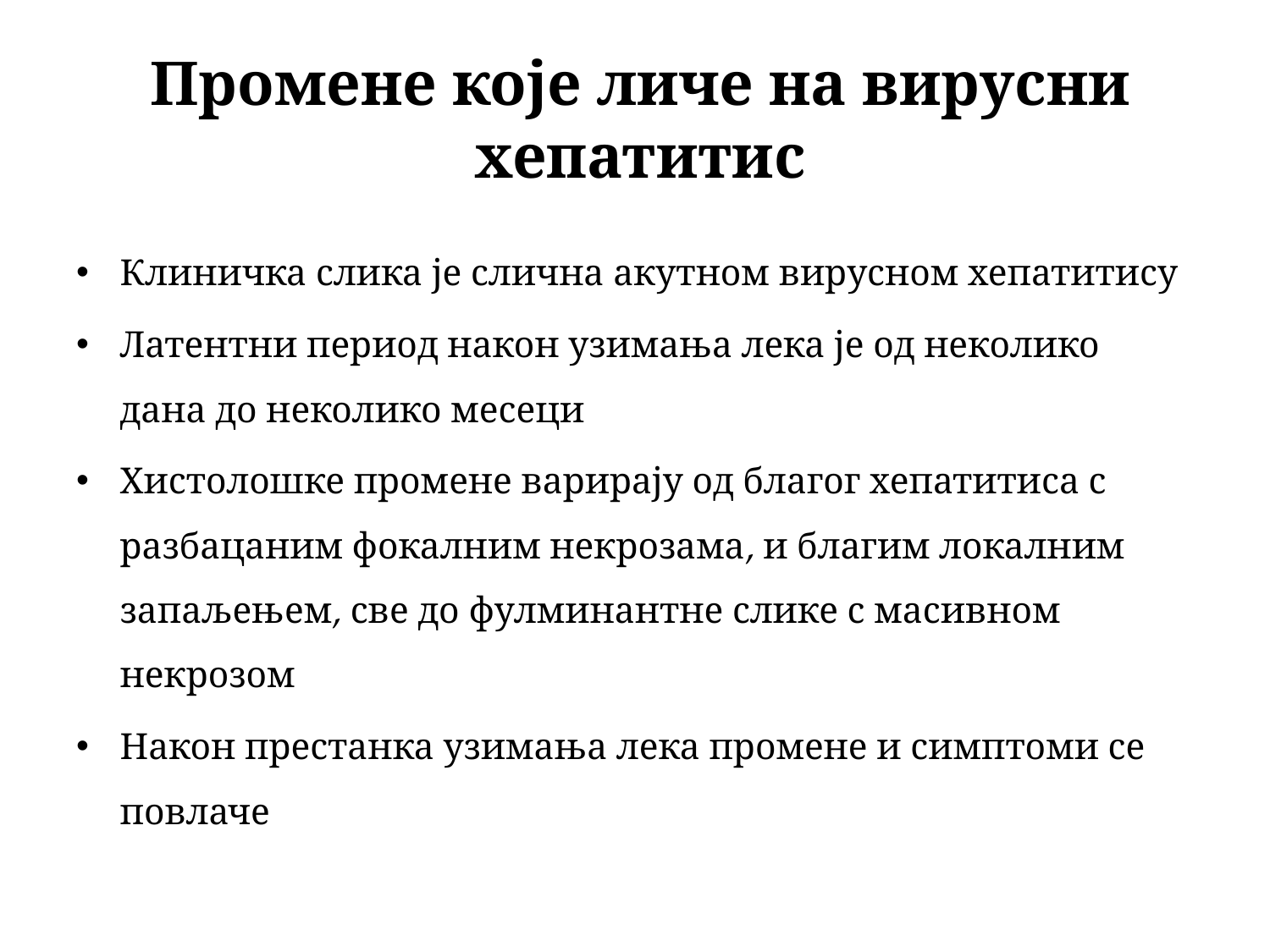

# Промене које личе на вирусни хепатитис
Клиничка слика је слична акутном вирусном хепатитису
Латентни период након узимања лека је од неколико дана до неколико месеци
Хистолошке промене варирају од благог хепатитиса с разбацаним фокалним некрозама, и благим локалним запаљењем, све до фулминантне слике с масивном некрозом
Након престанка узимања лека промене и симптоми се повлаче